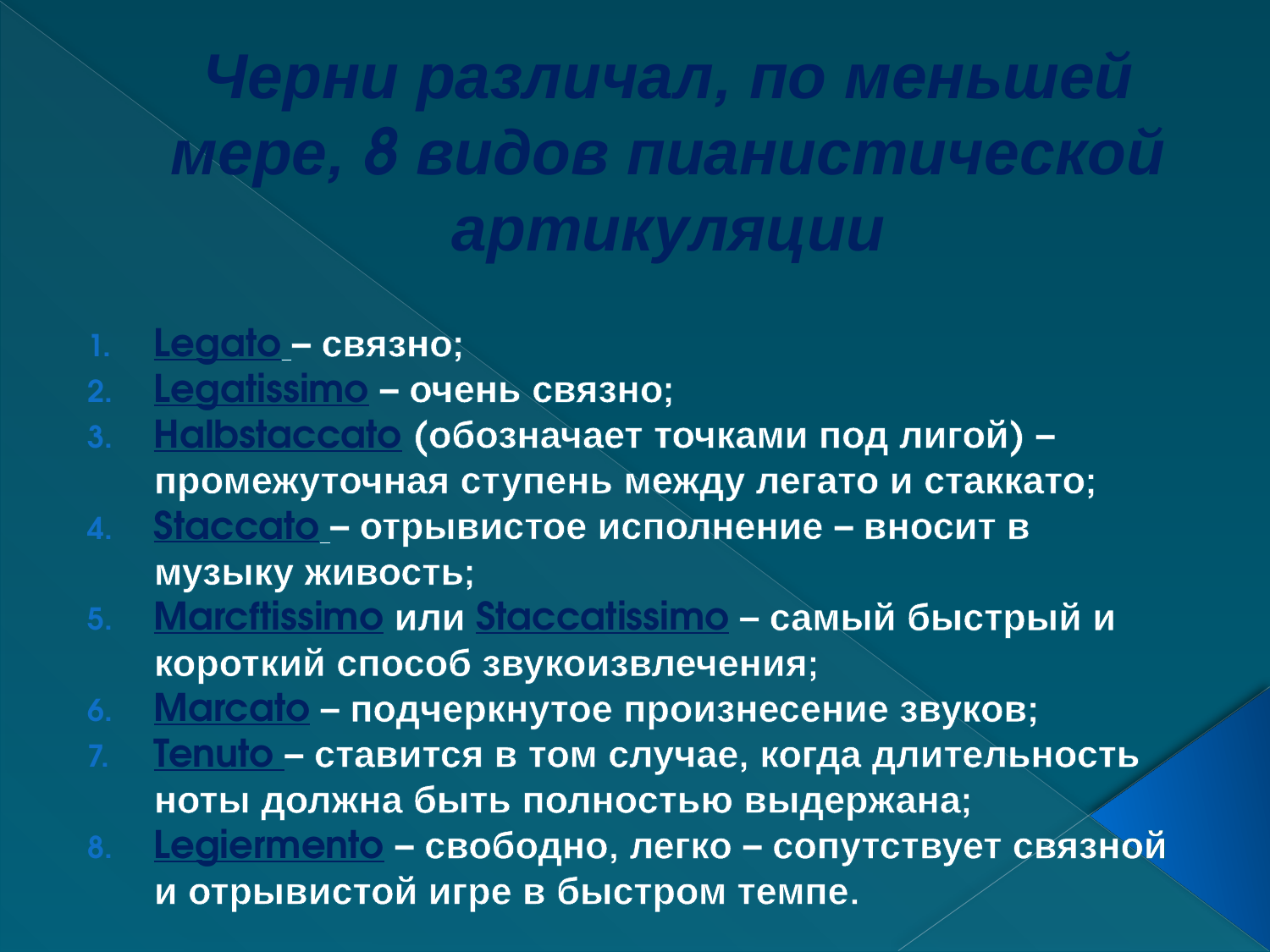

# Черни различал, по меньшей мере, 8 видов пианистической артикуляции
Legato – связно;
Legatissimo – очень связно;
Halbstaccato (обозначает точками под лигой) – промежуточная ступень между легато и стаккато;
Staccato – отрывистое исполнение – вносит в музыку живость;
Marcftissimo или Staccatissimo – самый быстрый и короткий способ звукоизвлечения;
Marcato – подчеркнутое произнесение звуков;
Tenuto – ставится в том случае, когда длительность ноты должна быть полностью выдержана;
Legiermento – свободно, легко – сопутствует связной и отрывистой игре в быстром темпе.